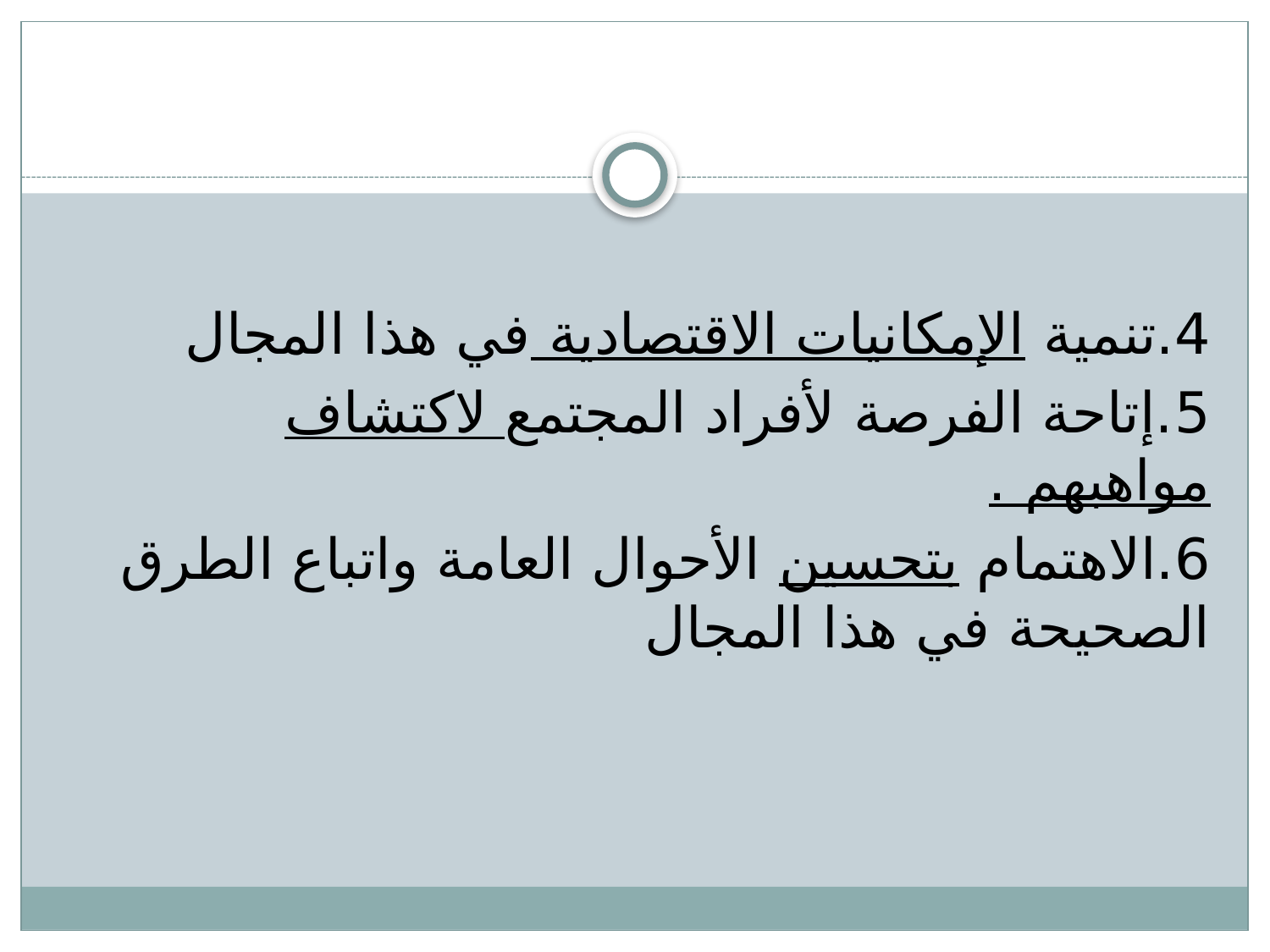

#

4.تنمية الإمكانيات الاقتصادية في هذا المجال
5.إتاحة الفرصة لأفراد المجتمع لاكتشاف مواهبهم .
6.الاهتمام بتحسين الأحوال العامة واتباع الطرق الصحيحة في هذا المجال